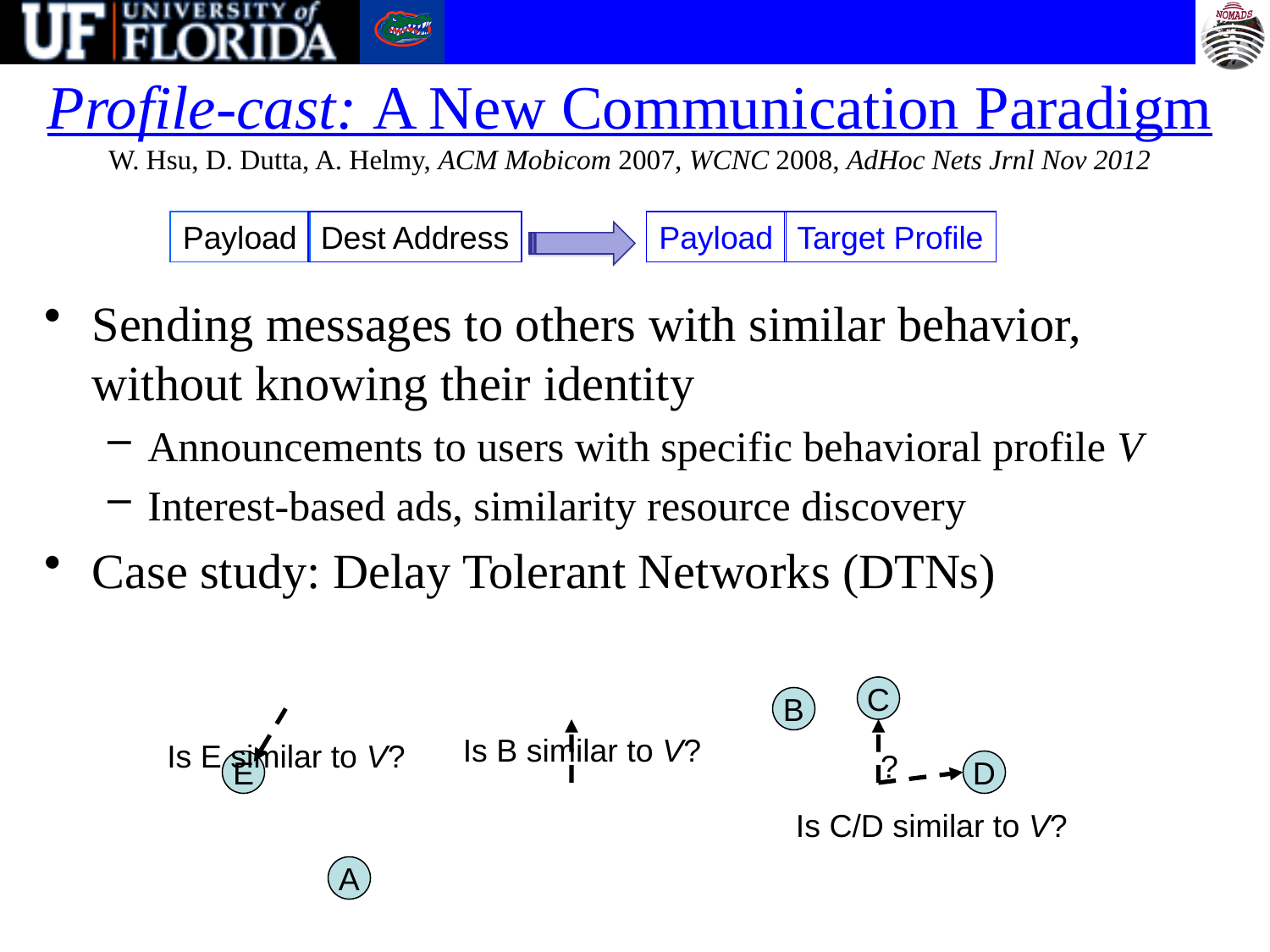

# Profile-cast: A New Communication Paradigm W. Hsu, D. Dutta, A. Helmy, ACM Mobicom 2007, WCNC 2008, AdHoc Nets Jrnl Nov 2012
Payload
Dest Address
Payload
Target Profile

Sending messages to others with similar behavior, without knowing their identity
Announcements to users with specific behavioral profile V
Interest-based ads, similarity resource discovery
Case study: Delay Tolerant Networks (DTNs)
C
B

Is E similar to V?

Is B similar to V?

?

Is C/D similar to V?

E
D
A